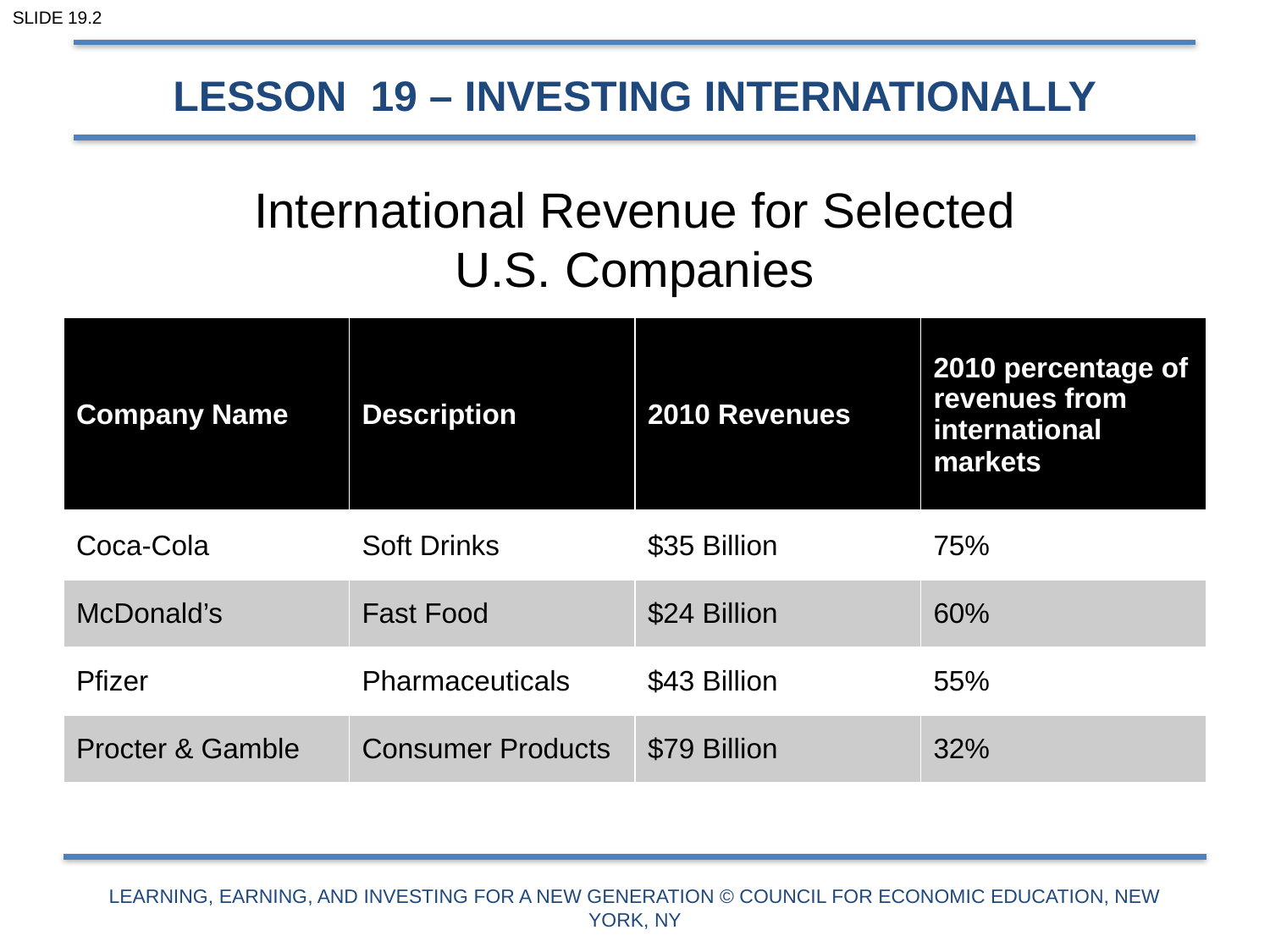

Slide 19.2
Lesson  19 – Investing Internationally
# International Revenue for Selected U.S. Companies
| Company Name | Description | 2010 Revenues | 2010 percentage of revenues from international markets |
| --- | --- | --- | --- |
| Coca-Cola | Soft Drinks | $35 Billion | 75% |
| McDonald’s | Fast Food | $24 Billion | 60% |
| Pfizer | Pharmaceuticals | $43 Billion | 55% |
| Procter & Gamble | Consumer Products | $79 Billion | 32% |